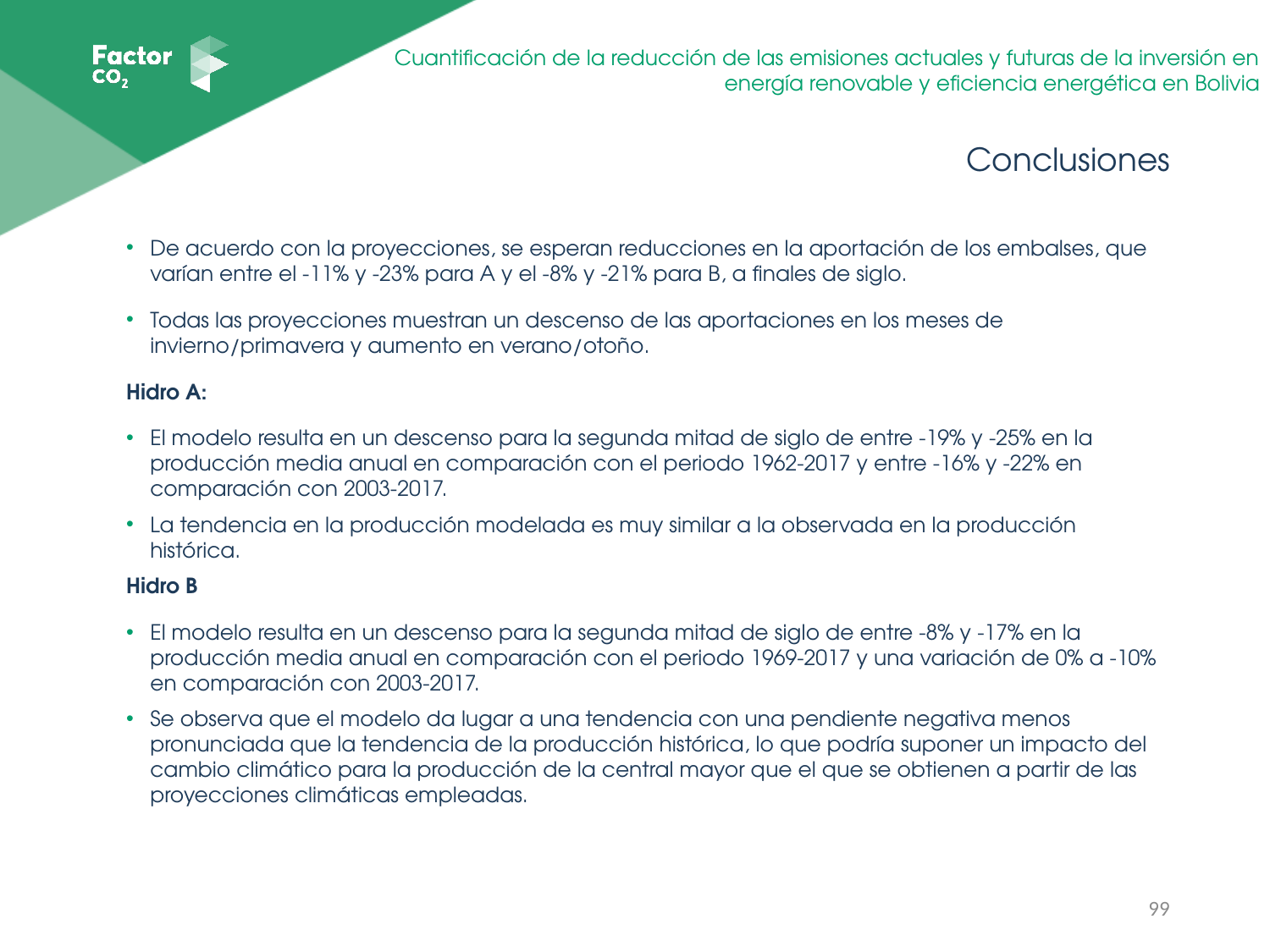

Conclusiones
De acuerdo con la proyecciones, se esperan reducciones en la aportación de los embalses, que varían entre el -11% y -23% para A y el -8% y -21% para B, a finales de siglo.
Todas las proyecciones muestran un descenso de las aportaciones en los meses de invierno/primavera y aumento en verano/otoño.
Hidro A:
El modelo resulta en un descenso para la segunda mitad de siglo de entre -19% y -25% en la producción media anual en comparación con el periodo 1962-2017 y entre -16% y -22% en comparación con 2003-2017.
La tendencia en la producción modelada es muy similar a la observada en la producción histórica.
Hidro B
El modelo resulta en un descenso para la segunda mitad de siglo de entre -8% y -17% en la producción media anual en comparación con el periodo 1969-2017 y una variación de 0% a -10% en comparación con 2003-2017.
Se observa que el modelo da lugar a una tendencia con una pendiente negativa menos pronunciada que la tendencia de la producción histórica, lo que podría suponer un impacto del cambio climático para la producción de la central mayor que el que se obtienen a partir de las proyecciones climáticas empleadas.
99